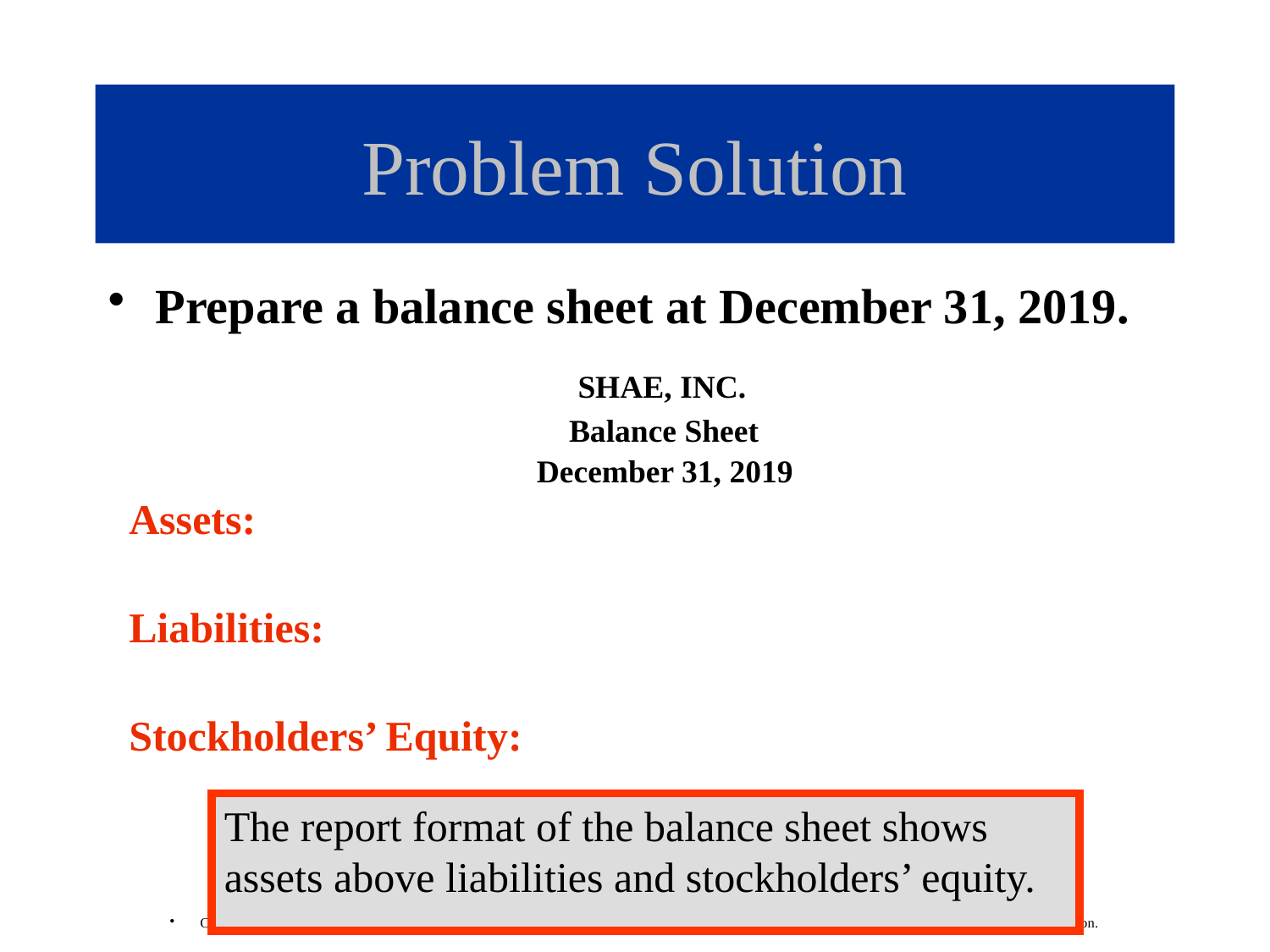

# Problem Solution
Prepare a balance sheet at December 31, 2019.
			            SHAE, INC.
		                                 Balance Sheet
		                             December 31, 2019
Assets:

Liabilities:

Stockholders’ Equity:

The report format of the balance sheet shows assets above liabilities and stockholders’ equity.